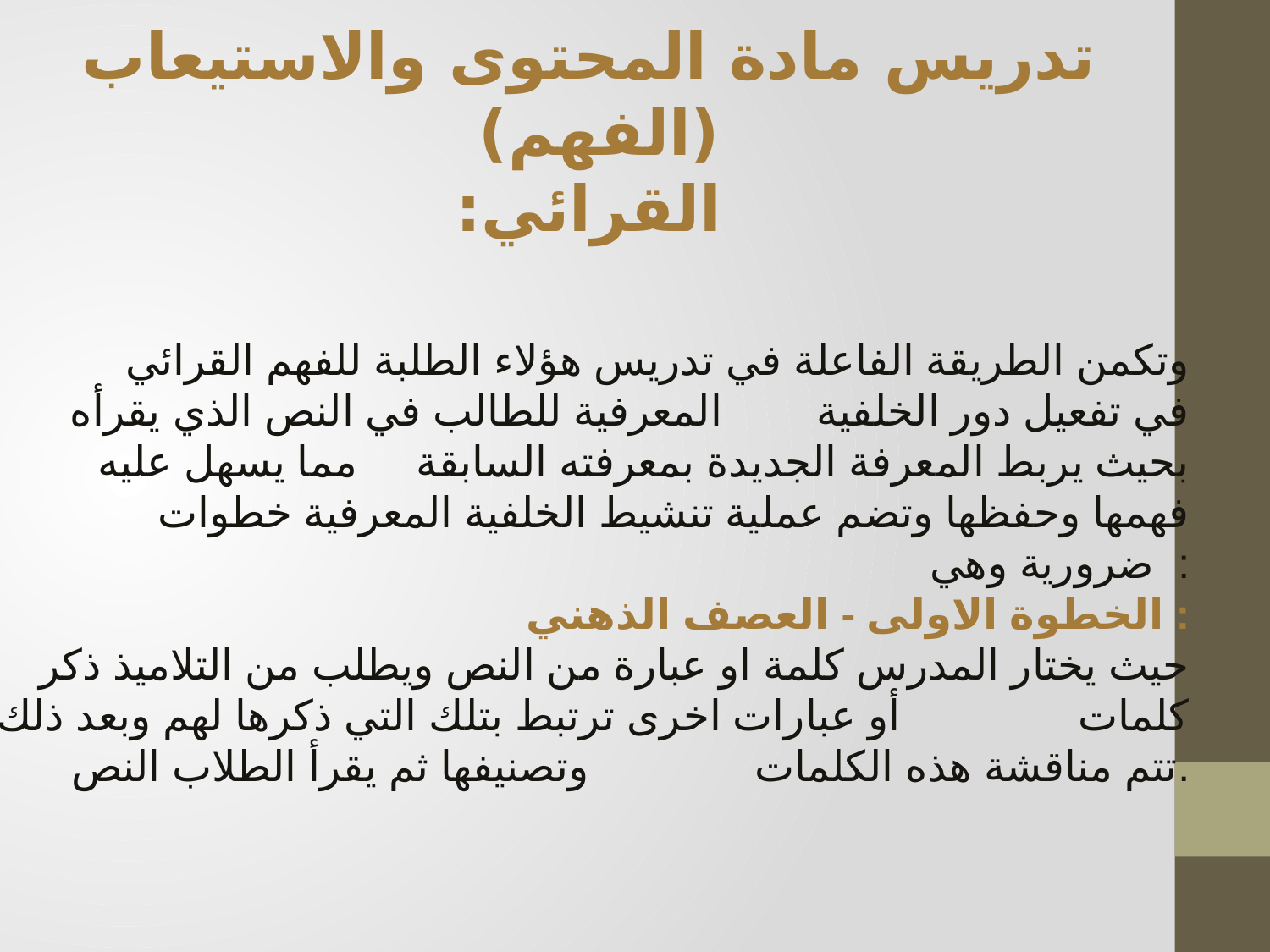

تدريس مادة المحتوى والاستيعاب (الفهم)
القرائي:

  وتكمن الطريقة الفاعلة في تدريس هؤلاء الطلبة للفهم القرائي في تفعيل دور الخلفية        المعرفية للطالب في النص الذي يقرأه بحيث يربط المعرفة الجديدة بمعرفته السابقة     مما يسهل عليه فهمها وحفظها وتضم عملية تنشيط الخلفية المعرفية خطوات             ضرورية وهي:
   الخطوة الاولى - العصف الذهني :
    حيث يختار المدرس كلمة او عبارة من النص ويطلب من التلاميذ ذكر كلمات               أو عبارات اخرى ترتبط بتلك التي ذكرها لهم وبعد ذلك تتم مناقشة هذه الكلمات              وتصنيفها ثم يقرأ الطلاب النص.